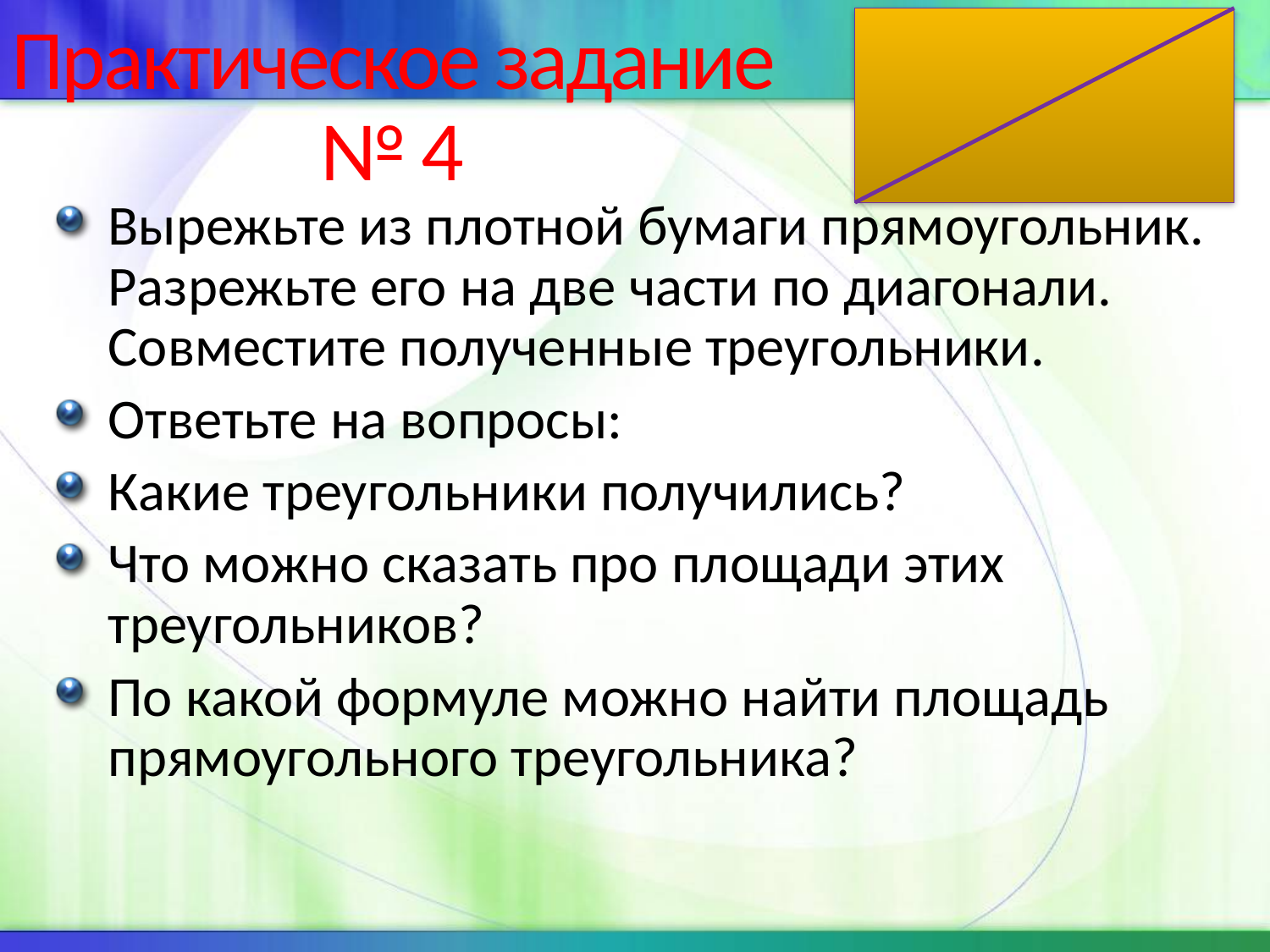

# Практическое задание № 4
Вырежьте из плотной бумаги прямоугольник. Разрежьте его на две части по диагонали. Совместите полученные треугольники.
Ответьте на вопросы:
Какие треугольники получились?
Что можно сказать про площади этих треугольников?
По какой формуле можно найти площадь прямоугольного треугольника?